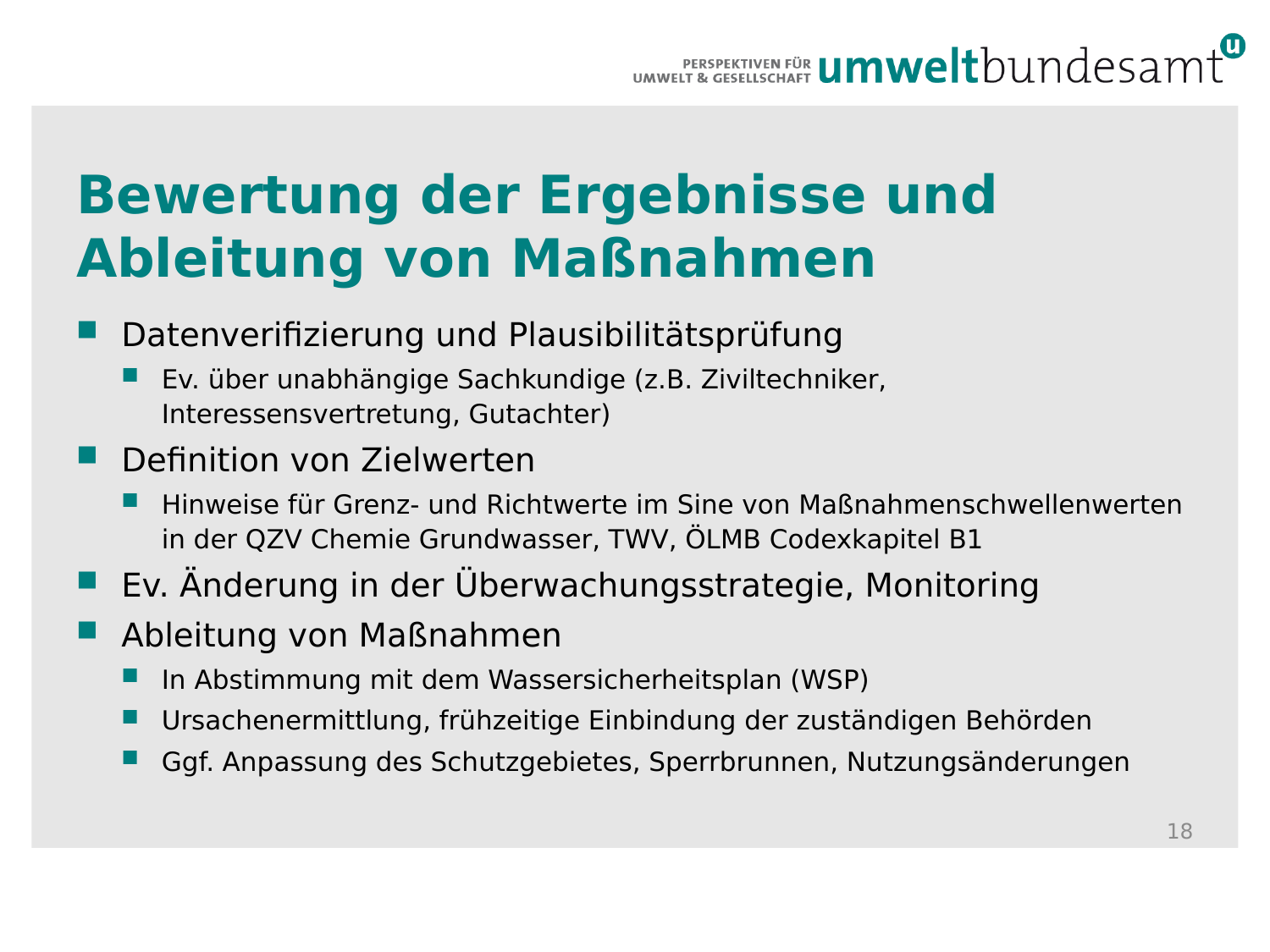

# Bewertung der Ergebnisse und Ableitung von Maßnahmen
Datenverifizierung und Plausibilitätsprüfung
Ev. über unabhängige Sachkundige (z.B. Ziviltechniker, Interessensvertretung, Gutachter)
Definition von Zielwerten
Hinweise für Grenz- und Richtwerte im Sine von Maßnahmenschwellenwerten in der QZV Chemie Grundwasser, TWV, ÖLMB Codexkapitel B1
Ev. Änderung in der Überwachungsstrategie, Monitoring
Ableitung von Maßnahmen
In Abstimmung mit dem Wassersicherheitsplan (WSP)
Ursachenermittlung, frühzeitige Einbindung der zuständigen Behörden
Ggf. Anpassung des Schutzgebietes, Sperrbrunnen, Nutzungsänderungen

18